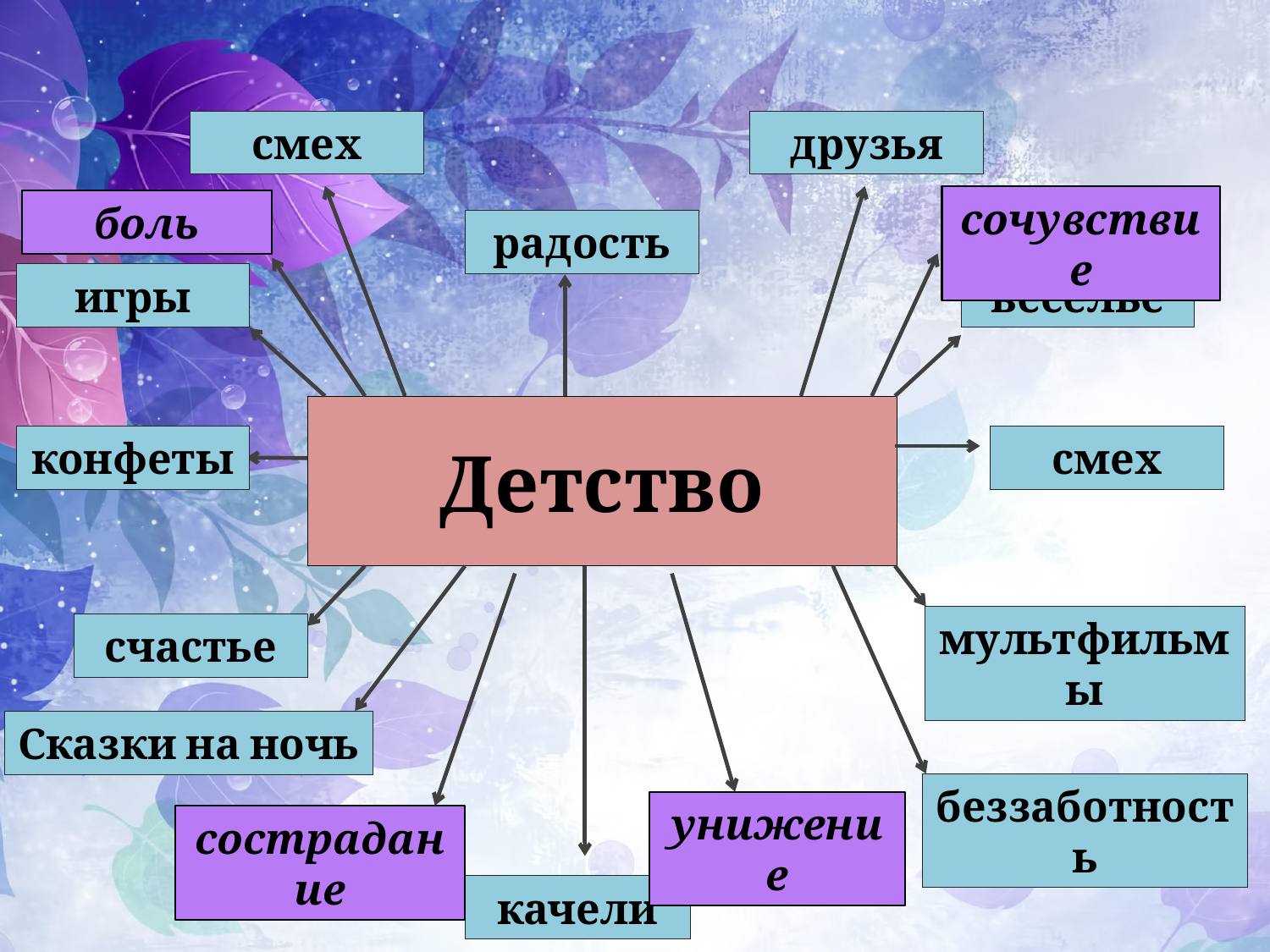

смех
смех
друзья
друзья
сочувствие
боль
радость
радость
игры
веселье
веселье
# Детство
конфеты
конфеты
смех
смех
мультфильмы
мультфильмы
счастье
счастье
Сказки на ночь
беззаботность
унижение
сострадание
качели